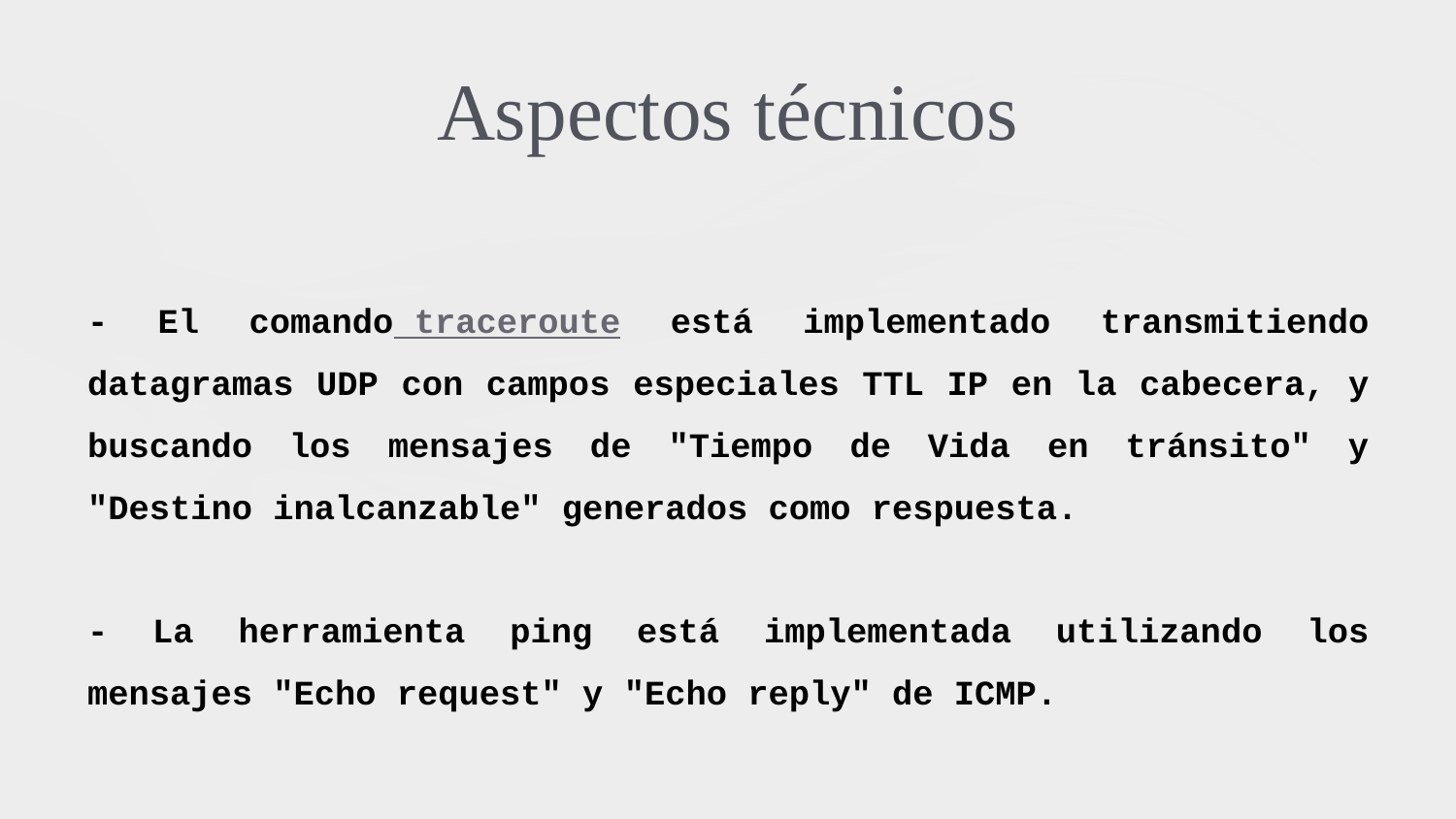

# Aspectos técnicos
- El comando traceroute está implementado transmitiendo datagramas UDP con campos especiales TTL IP en la cabecera, y buscando los mensajes de "Tiempo de Vida en tránsito" y "Destino inalcanzable" generados como respuesta.

- La herramienta ping está implementada utilizando los mensajes "Echo request" y "Echo reply" de ICMP.